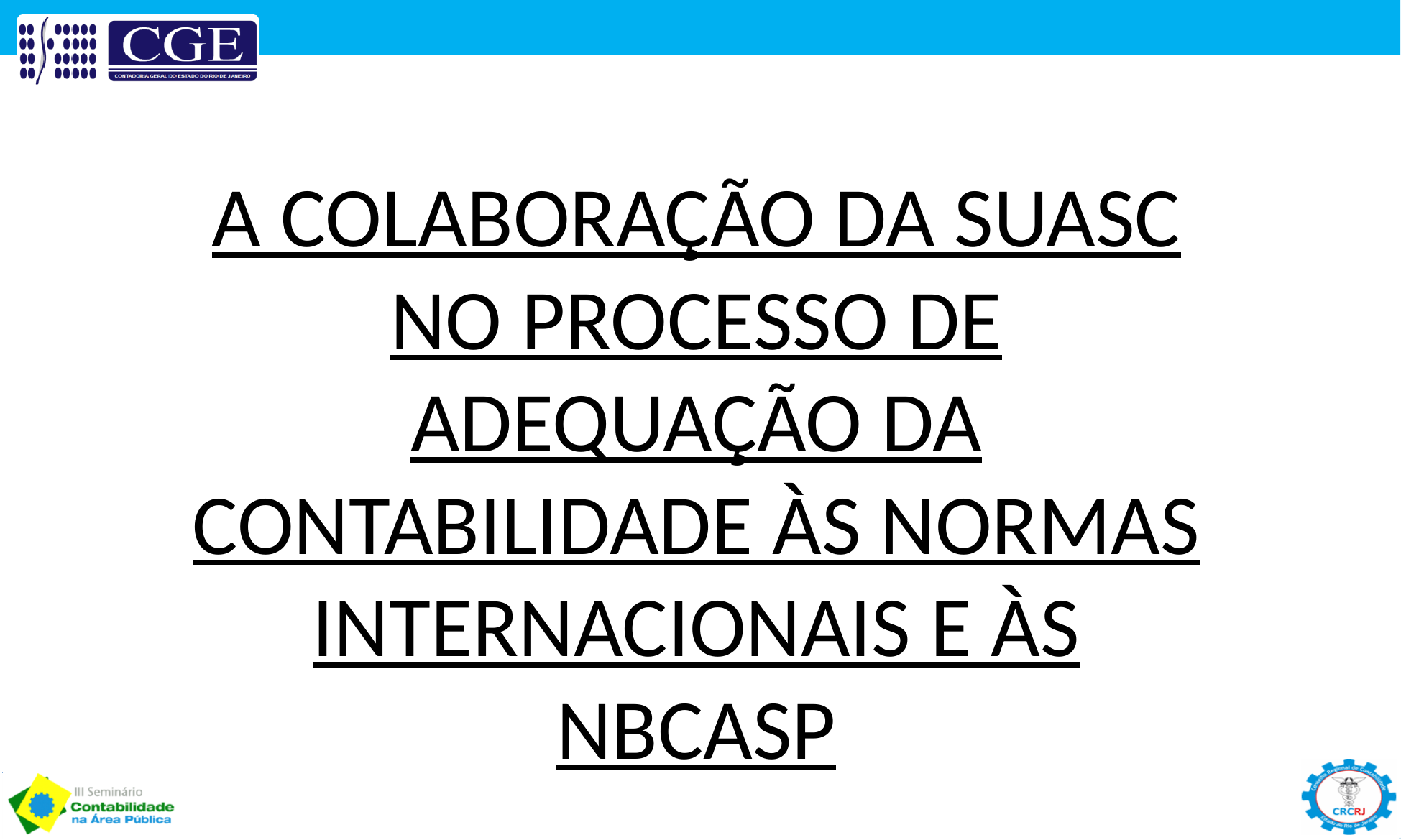

A COLABORAÇÃO DA SUASC NO PROCESSO DE ADEQUAÇÃO DA CONTABILIDADE ÀS NORMAS INTERNACIONAIS E ÀS NBCASP